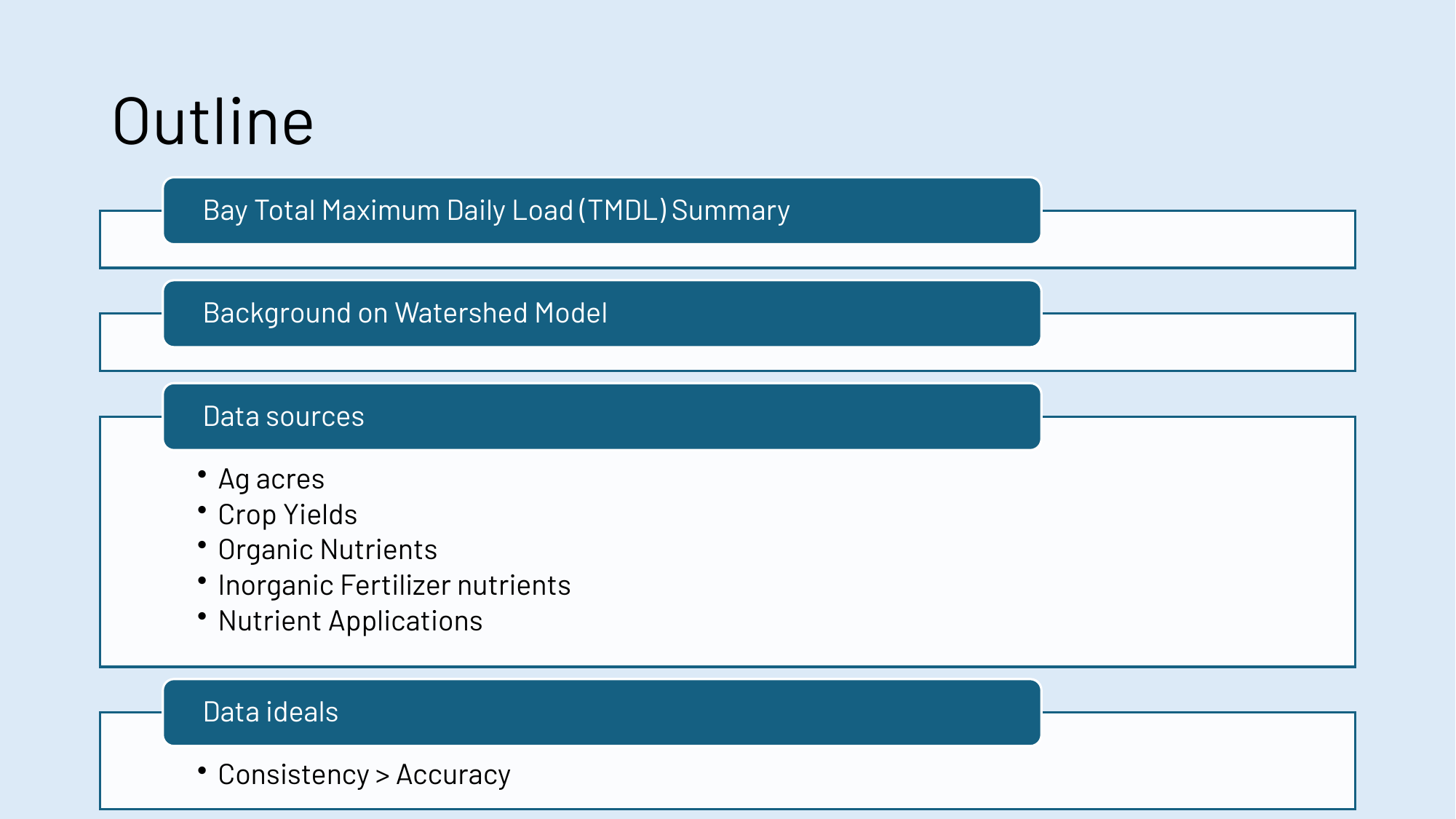

# Outline
Bay Total Maximum Daily Load (TMDL) Summary
Background on Watershed Model
Ag acres
Crop Yields
Organic Nutrients
Inorganic Fertilizer nutrients
Nutrient Applications
Data sources
Consistency > Accuracy
Data ideals